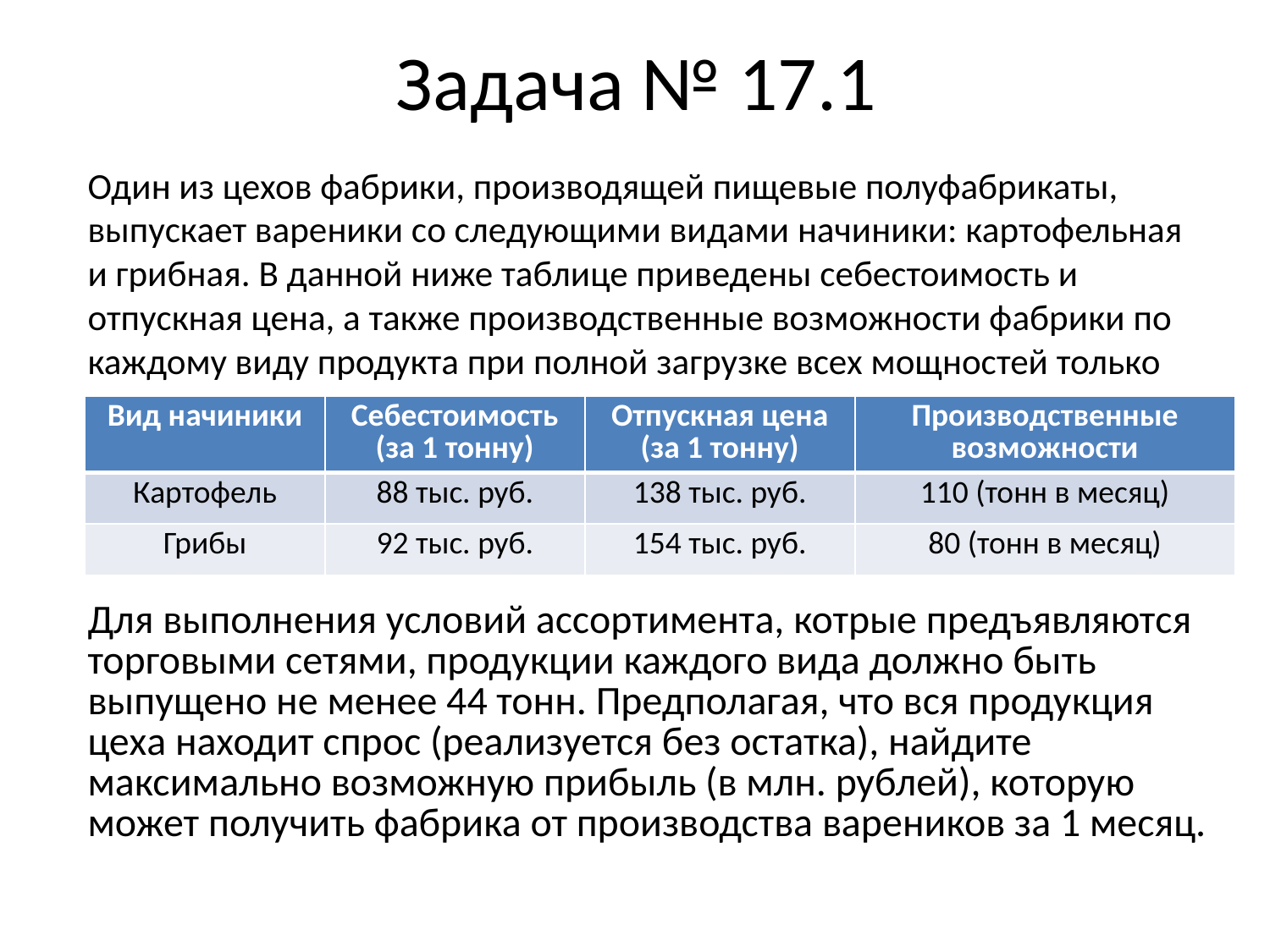

# Задача № 17.1
Один из цехов фабрики, производящей пищевые полуфабрикаты, выпускает вареники со следующими видами начиники: картофельная и грибная. В данной ниже таблице приведены себестоимость и отпускная цена, а также производственные возможности фабрики по каждому виду продукта при полной загрузке всех мощностей только данным видом продукта.

| Вид начиники | Себестоимость (за 1 тонну) | Отпускная цена (за 1 тонну) | Производственные возможности |
| --- | --- | --- | --- |
| Картофель | 88 тыс. руб. | 138 тыс. руб. | 110 (тонн в месяц) |
| Грибы | 92 тыс. руб. | 154 тыс. руб. | 80 (тонн в месяц) |

Для выполнения условий ассортимента, котрые предъявляются торговыми сетями, продукции каждого вида должно быть выпущено не менее 44 тонн. Предполагая, что вся продукция цеха находит спрос (реализуется без остатка), найдите максимально возможную прибыль (в млн. рублей), которую может получить фабрика от производства вареников за 1 месяц.